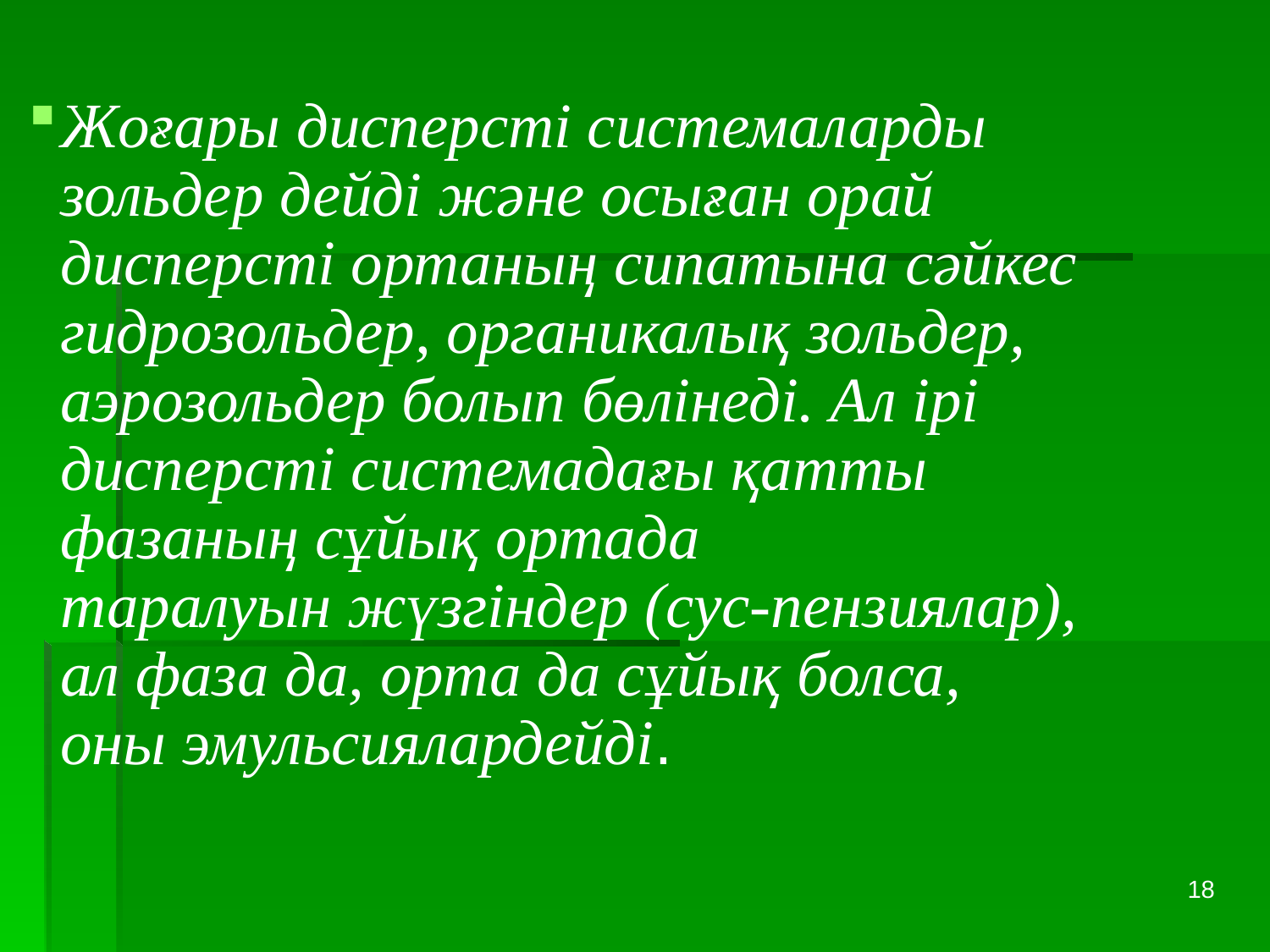

Жоғары дисперсті системаларды зольдер дейді және осыған орай дисперсті ортаның сипатына сәйкес гидрозольдер, органикалық зольдер, аэрозольдер болып бөлінеді. Ал ірі дисперсті системадағы қатты фазаның сұйық ортада таралуын жүзгіндер (сус-пензиялар), ал фаза да, орта да сұйық болса, оны эмульсиялардейді.

18